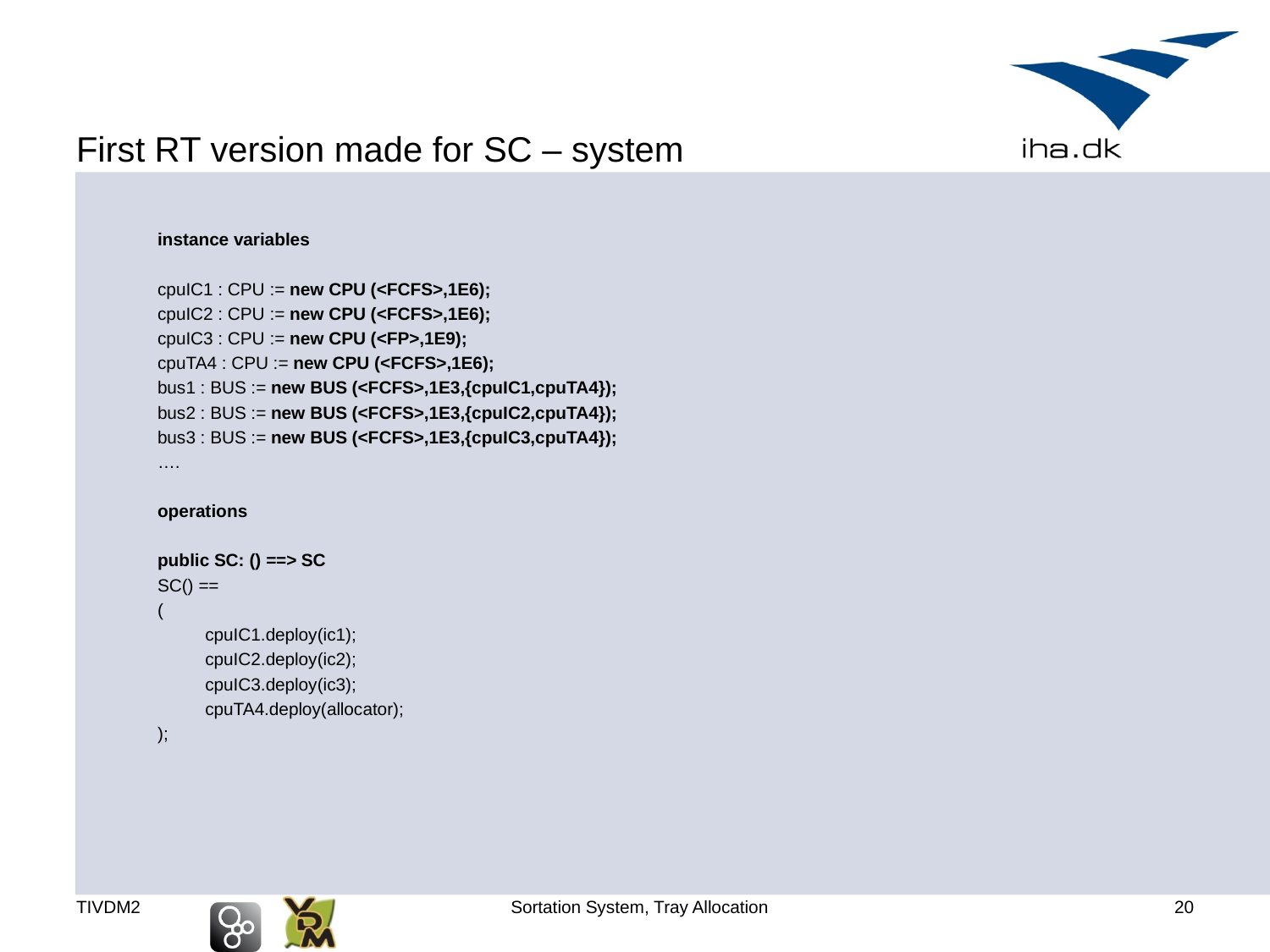

# First RT version made for SC – system
instance variables

cpuIC1 : CPU := new CPU (<FCFS>,1E6);
cpuIC2 : CPU := new CPU (<FCFS>,1E6);
cpuIC3 : CPU := new CPU (<FP>,1E9);
cpuTA4 : CPU := new CPU (<FCFS>,1E6);
bus1 : BUS := new BUS (<FCFS>,1E3,{cpuIC1,cpuTA4});
bus2 : BUS := new BUS (<FCFS>,1E3,{cpuIC2,cpuTA4});
bus3 : BUS := new BUS (<FCFS>,1E3,{cpuIC3,cpuTA4});
….

operations

public SC: () ==> SC
SC() ==
(
	cpuIC1.deploy(ic1);
	cpuIC2.deploy(ic2);
	cpuIC3.deploy(ic3);
	cpuTA4.deploy(allocator);
);

TIVDM2
Sortation System, Tray Allocation
20